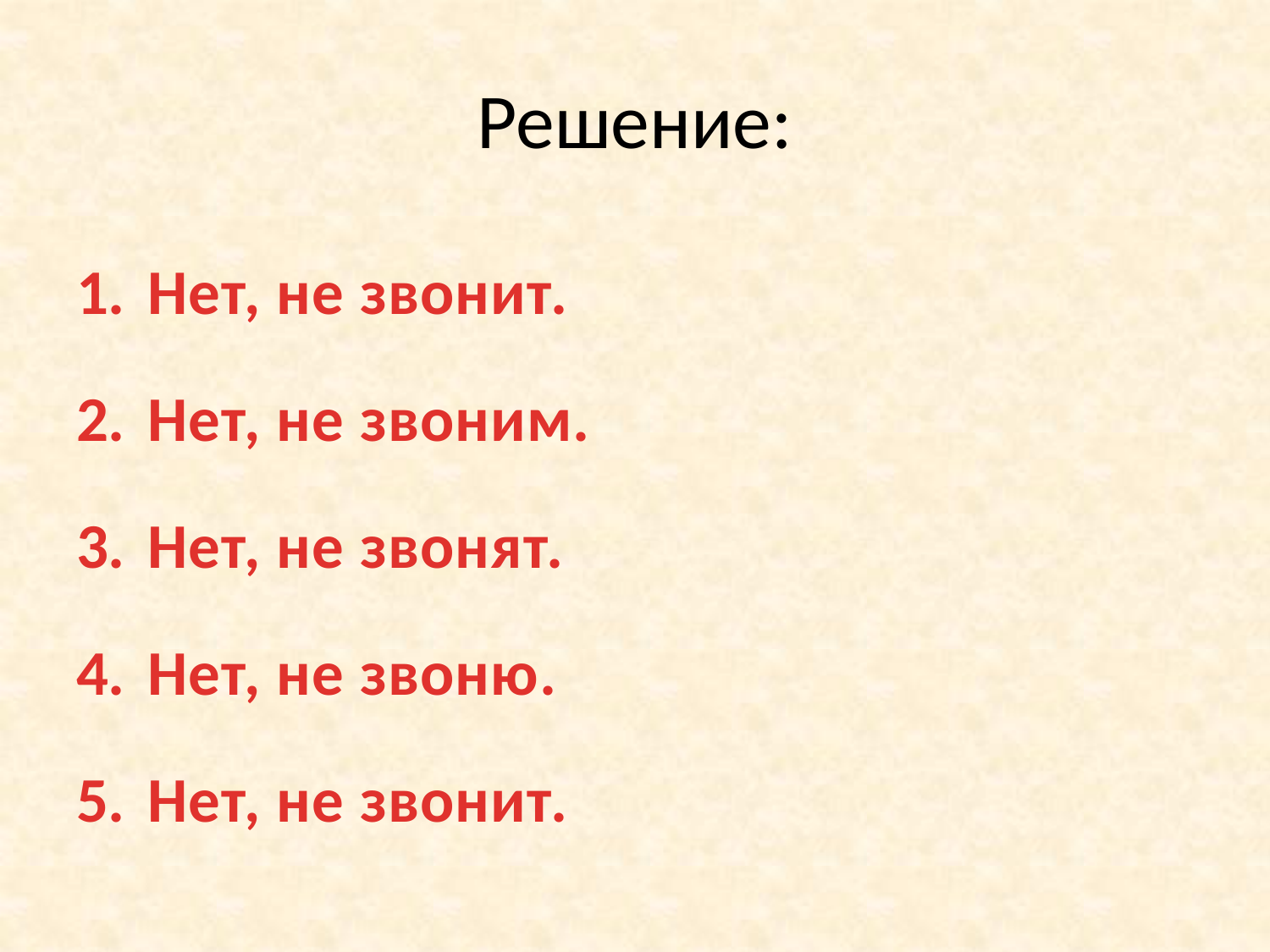

# Решение:
Нет, не звонит.
Нет, не звоним.
Нет, не звонят.
Нет, не звоню.
Нет, не звонит.